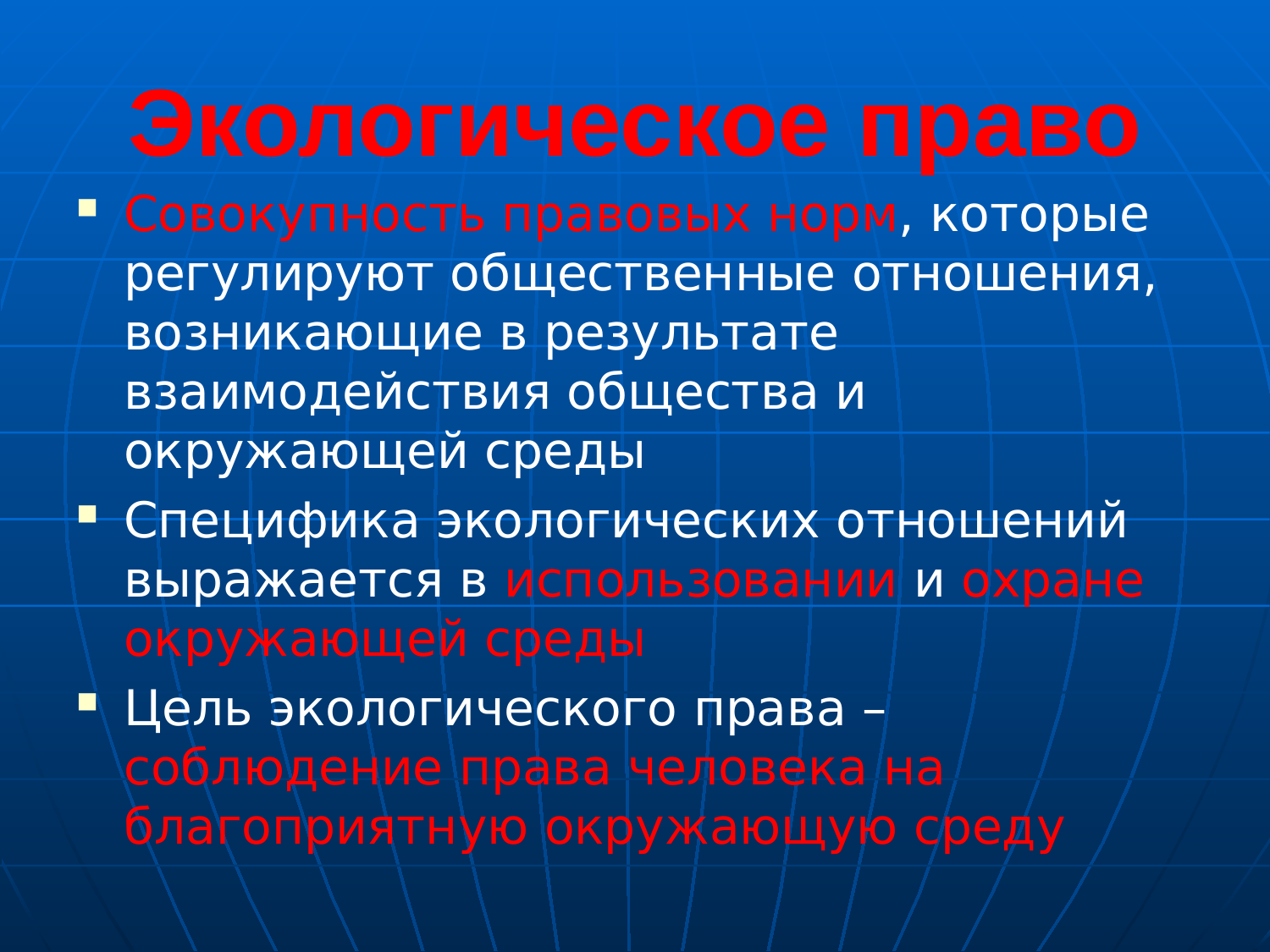

# Экологическое право
Совокупность правовых норм, которые регулируют общественные отношения, возникающие в результате взаимодействия общества и окружающей среды
Специфика экологических отношений выражается в использовании и охране окружающей среды
Цель экологического права – соблюдение права человека на благоприятную окружающую среду